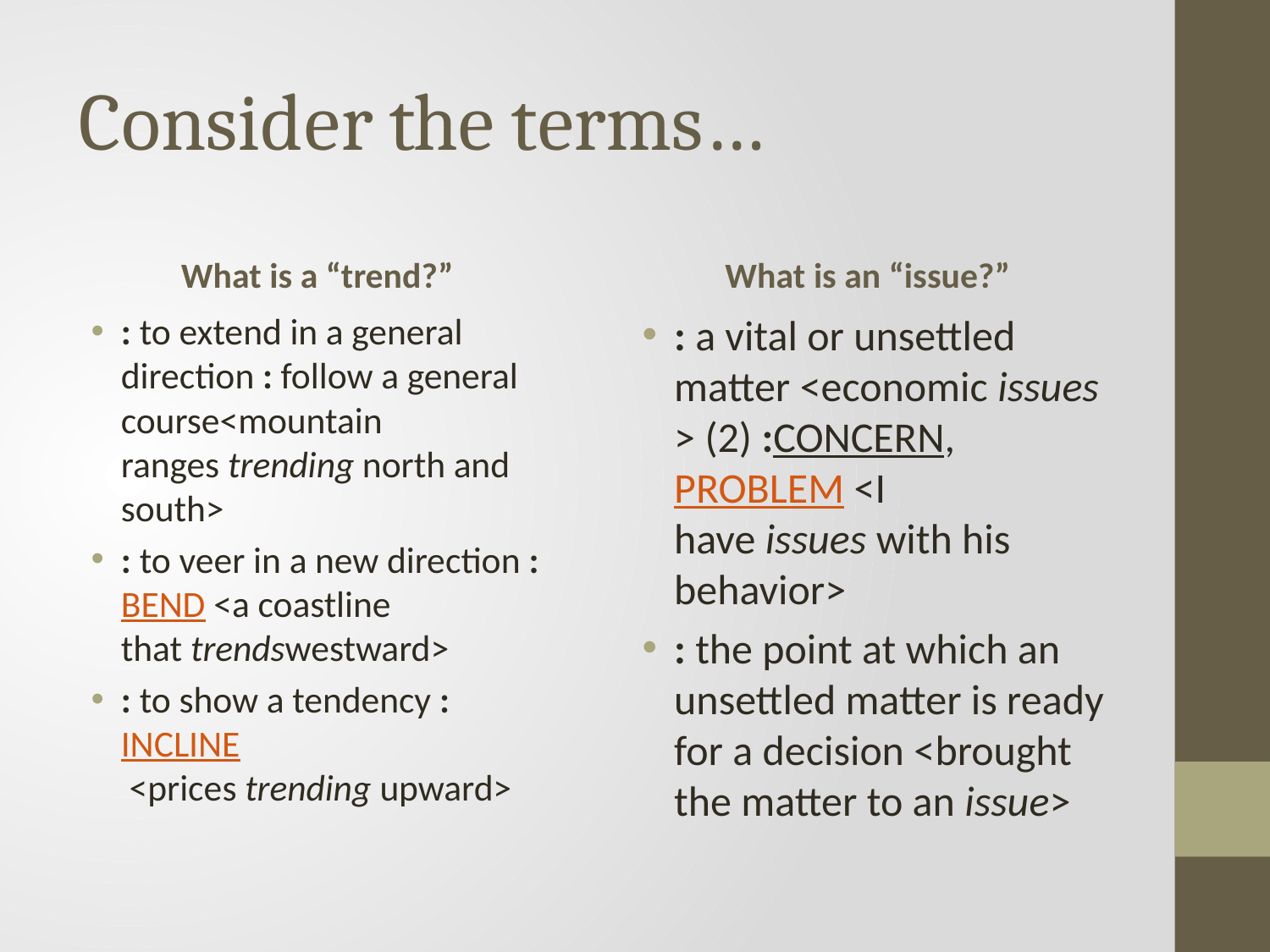

# Consider the terms…
What is a “trend?”
What is an “issue?”
: to extend in a general direction : follow a general course<mountain ranges trending north and south>
: to veer in a new direction : bend <a coastline that trendswestward>
: to show a tendency : incline <prices trending upward>

: a vital or unsettled matter <economic issues> (2) :concern, problem <I have issues with his behavior>
: the point at which an unsettled matter is ready for a decision <brought the matter to an issue>